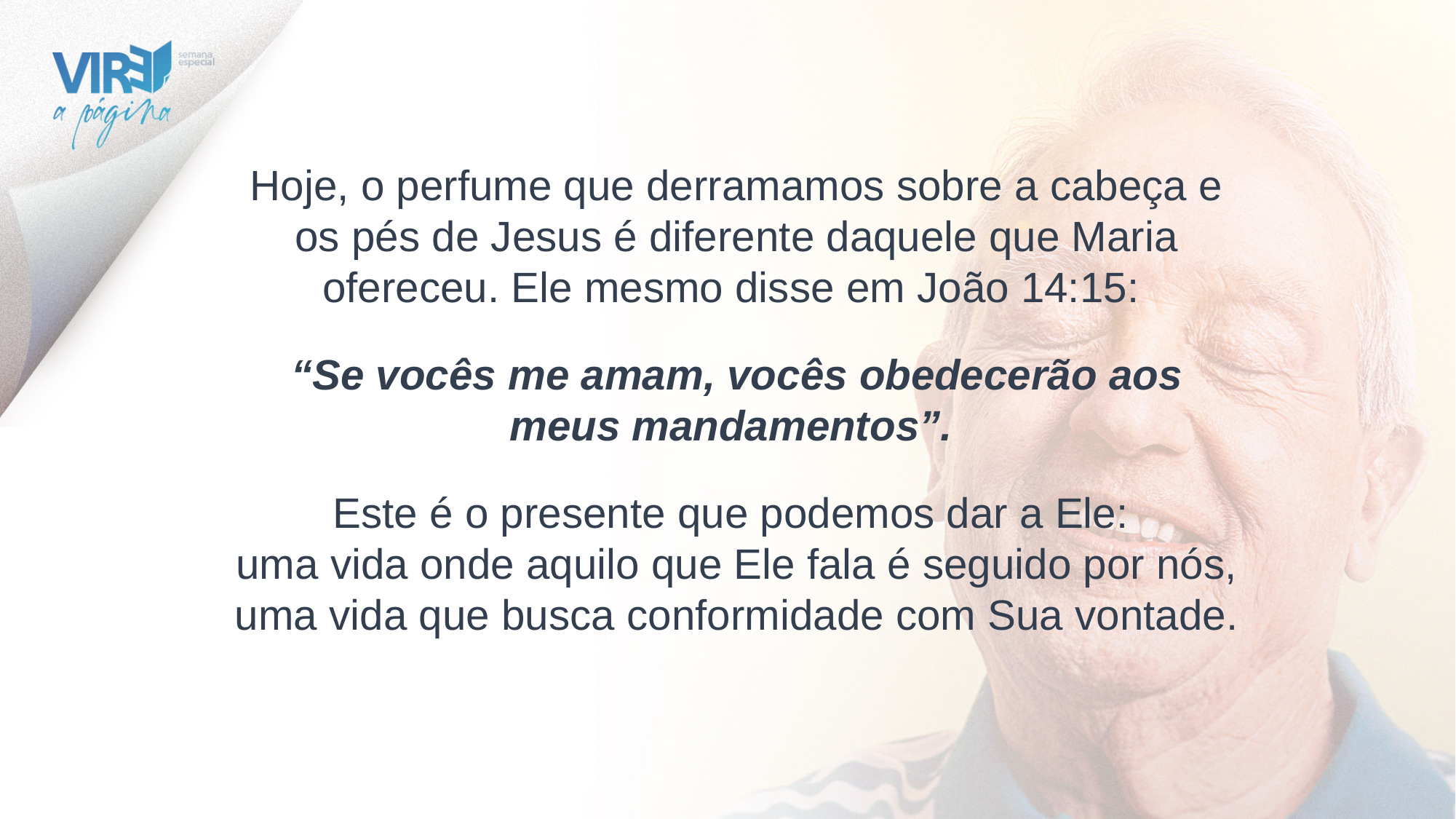

Hoje, o perfume que derramamos sobre a cabeça e os pés de Jesus é diferente daquele que Maria ofereceu. Ele mesmo disse em João 14:15:
“Se vocês me amam, vocês obedecerão aos meus mandamentos”.
Este é o presente que podemos dar a Ele:
uma vida onde aquilo que Ele fala é seguido por nós, uma vida que busca conformidade com Sua vontade.